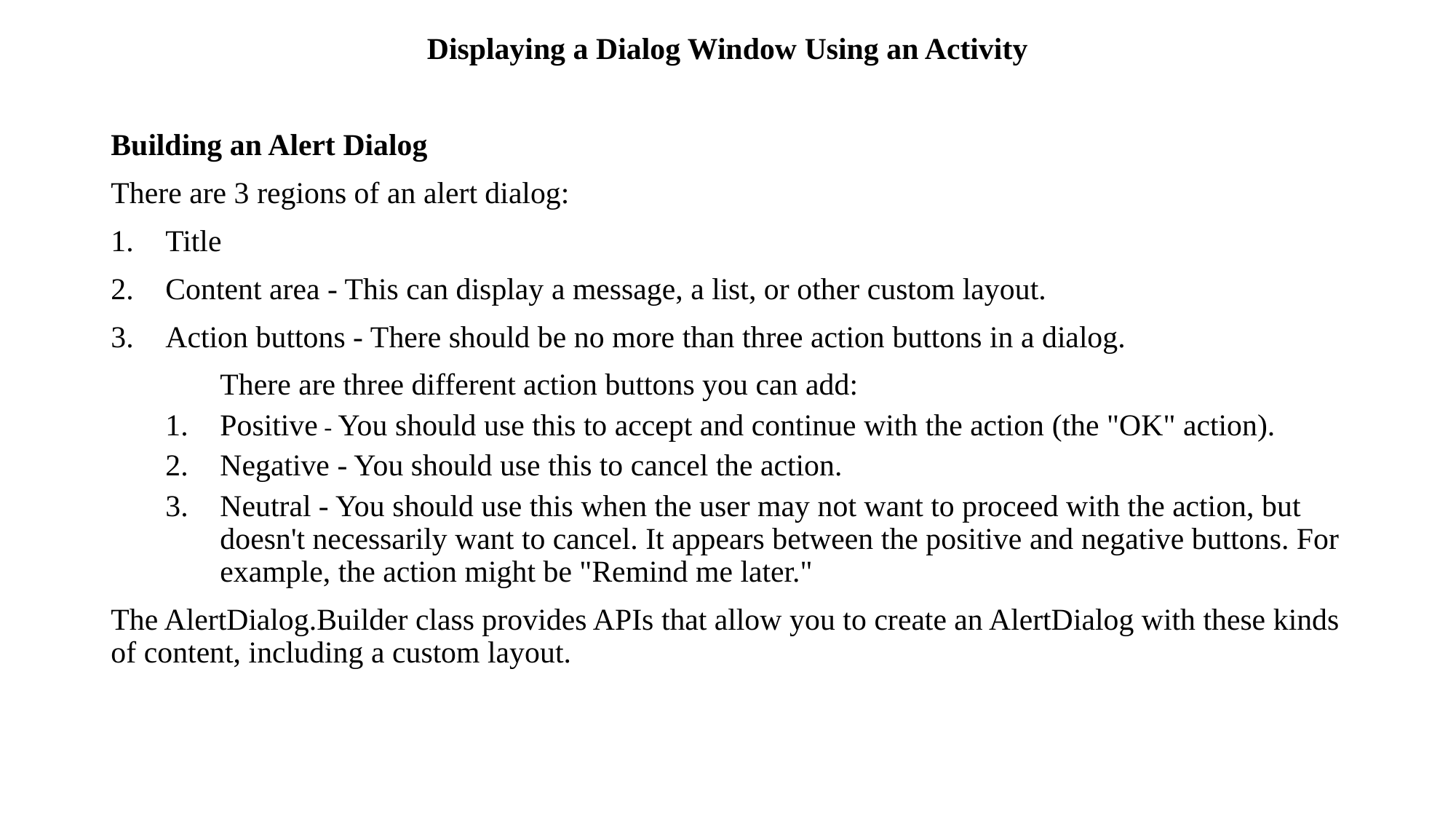

Displaying a Dialog Window Using an Activity

Building an Alert Dialog
There are 3 regions of an alert dialog:
Title
Content area - This can display a message, a list, or other custom layout.
Action buttons - There should be no more than three action buttons in a dialog.
	There are three different action buttons you can add:
Positive - You should use this to accept and continue with the action (the "OK" action).
Negative - You should use this to cancel the action.
Neutral - You should use this when the user may not want to proceed with the action, but doesn't necessarily want to cancel. It appears between the positive and negative buttons. For example, the action might be "Remind me later."
The AlertDialog.Builder class provides APIs that allow you to create an AlertDialog with these kinds of content, including a custom layout.